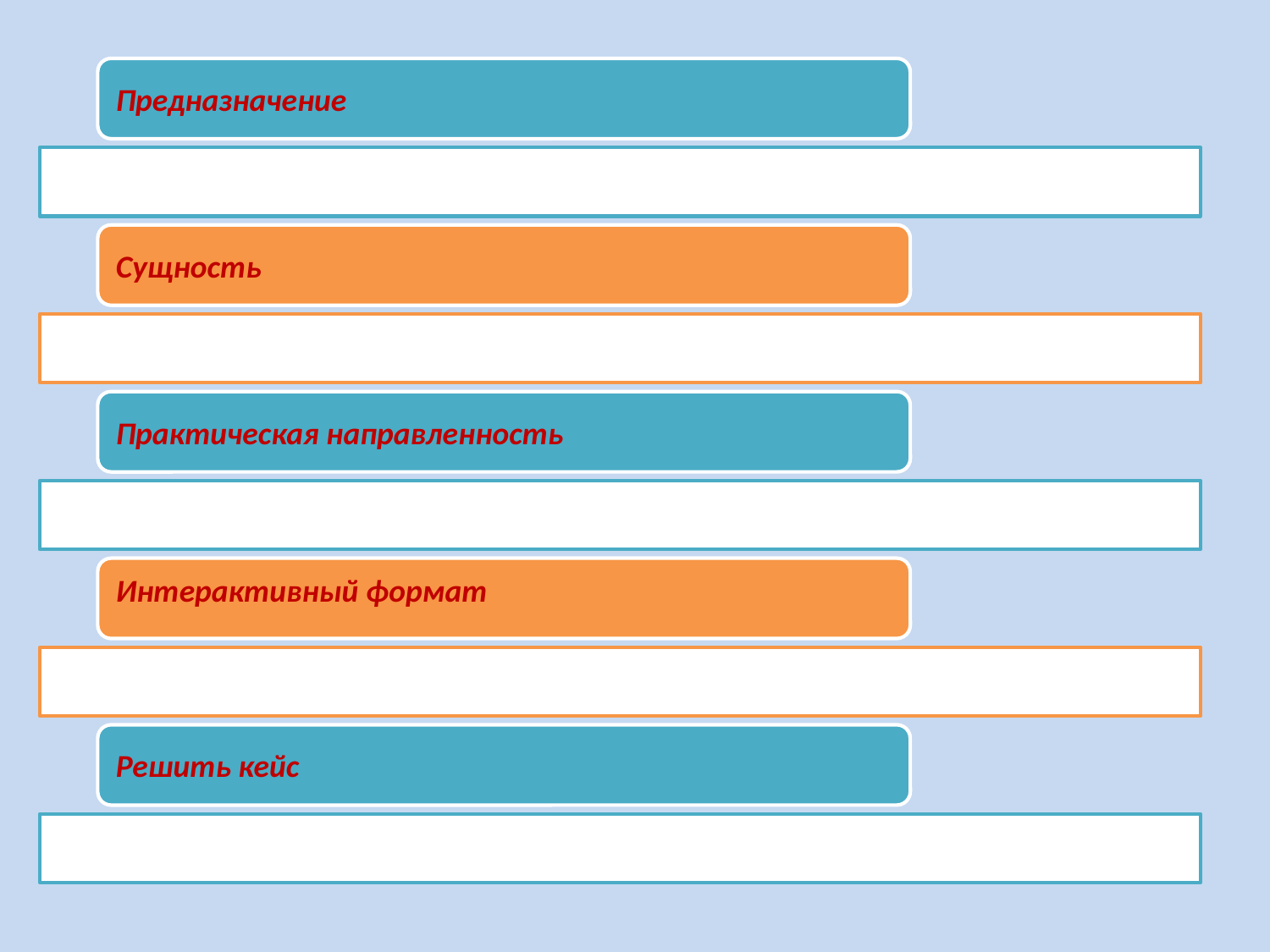

Предназначение
Сущность
Практическая направленность
Интерактивный формат
Решить кейс